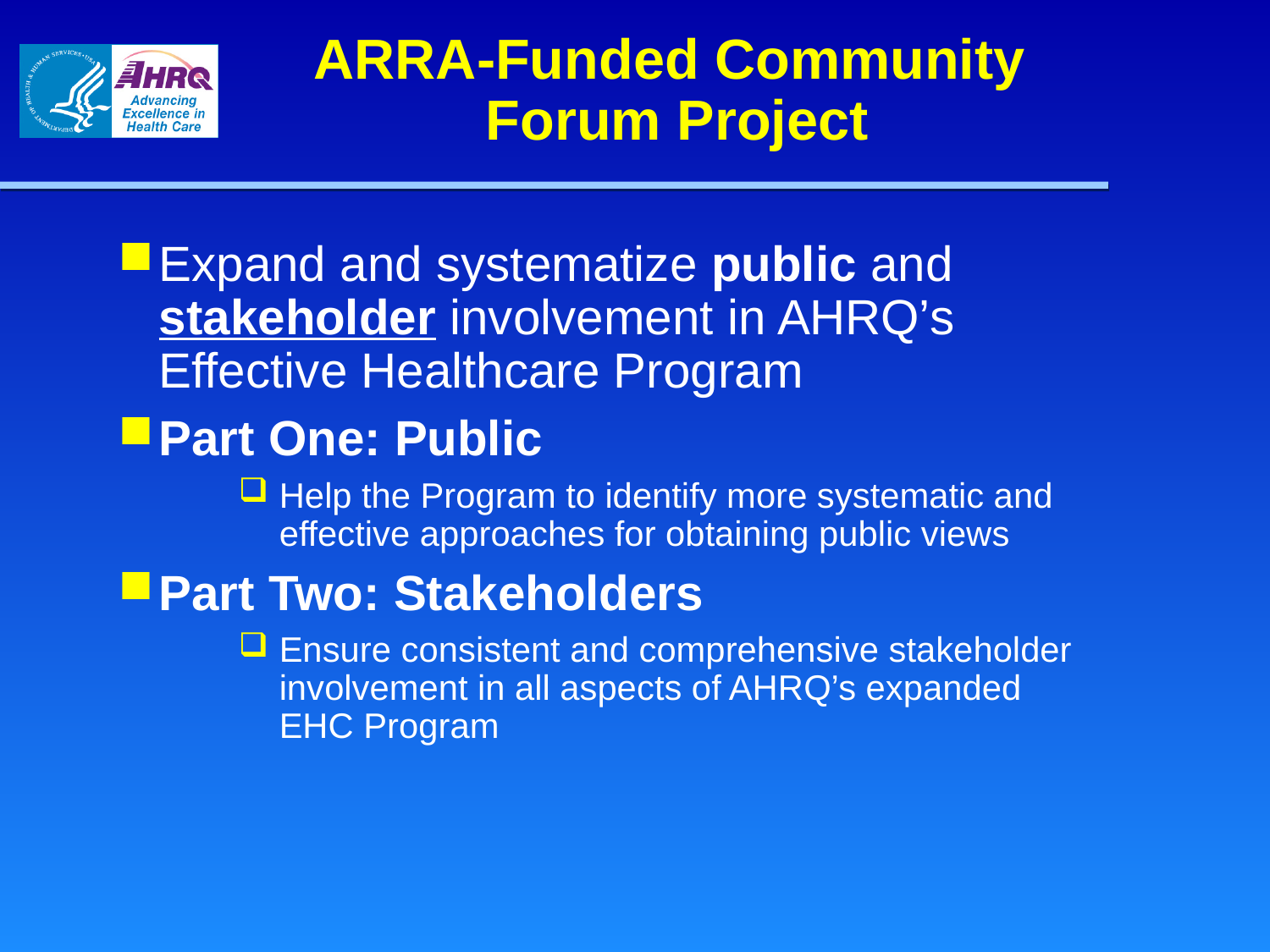

# ARRA-Funded Community Forum Project
Expand and systematize public and stakeholder involvement in AHRQ’s Effective Healthcare Program
Part One: Public
Help the Program to identify more systematic and effective approaches for obtaining public views
Part Two: Stakeholders
Ensure consistent and comprehensive stakeholder involvement in all aspects of AHRQ’s expanded EHC Program